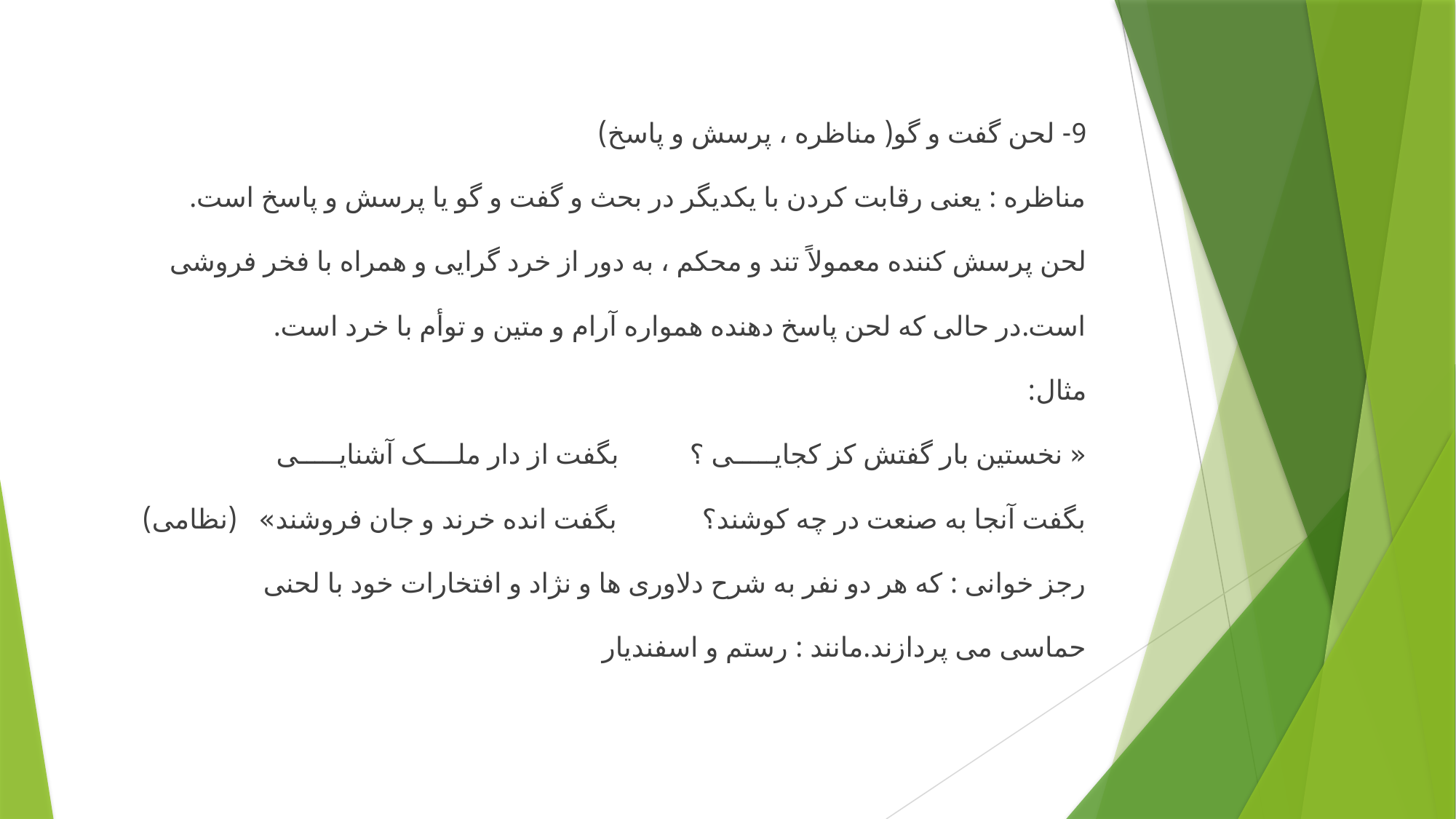

9- لحن گفت و گو( مناظره ، پرسش و پاسخ)
مناظره : یعنی رقابت کردن با یکدیگر در بحث و گفت و گو یا پرسش و پاسخ است.
لحن پرسش کننده معمولاً تند و محکم ، به دور از خرد گرایی و همراه با فخر فروشی
است.در حالی که لحن پاسخ دهنده همواره آرام و متین و توأم با خرد است.
مثال:
« نخستین بار گفتش کز کجایـــــی ؟          بگفت از دار ملــــک آشنایـــــی
بگفت آنجا به صنعت در چه کوشند؟            بگفت انده خرند و جان فروشند»   (نظامی)
رجز خوانی : که هر دو نفر به شرح دلاوری ها و نژاد و افتخارات خود با لحنی
حماسی می پردازند.مانند : رستم و اسفندیار